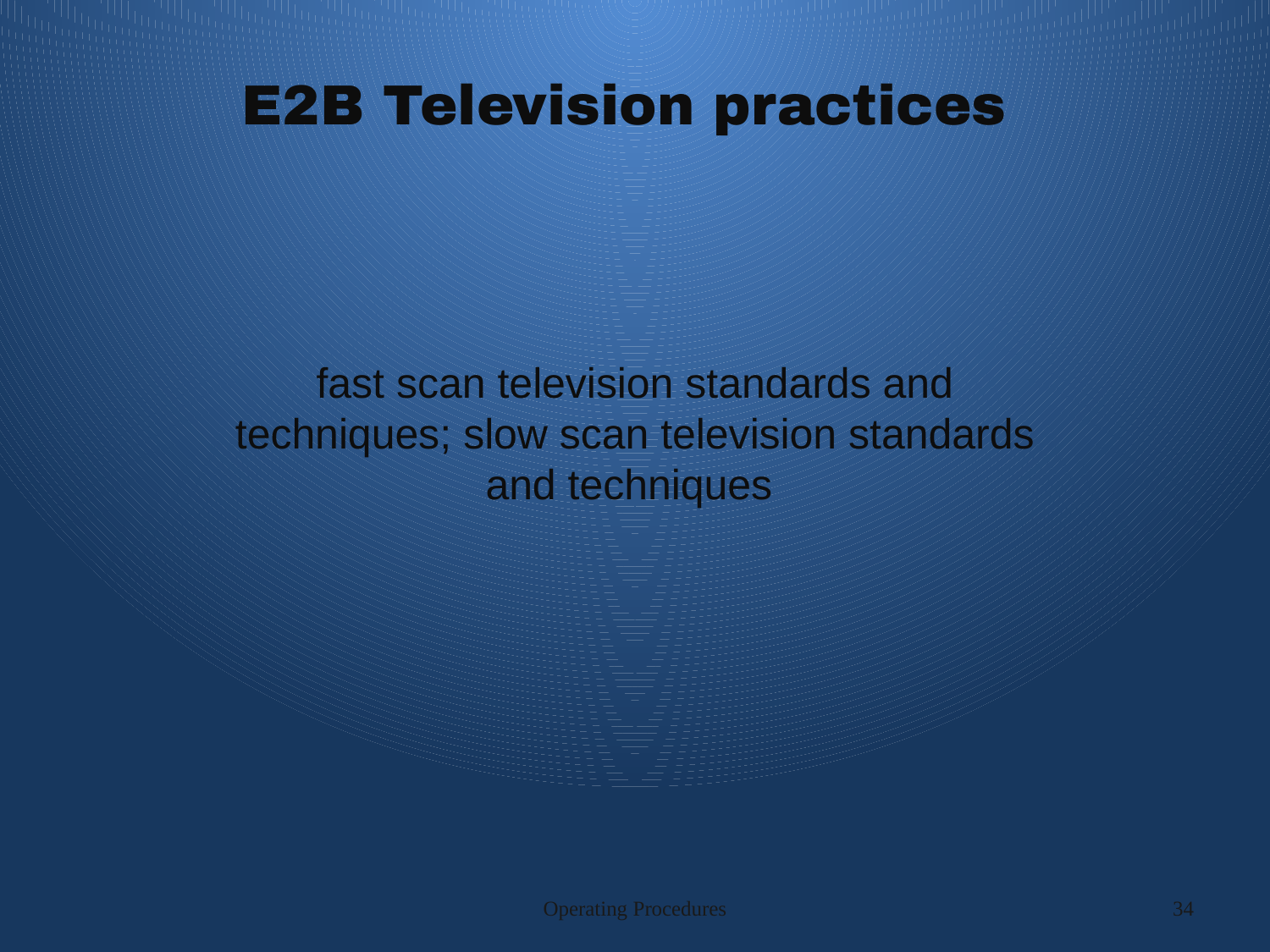

# E2B Television practices
fast scan television standards and techniques; slow scan television standards and techniques
Operating Procedures
34